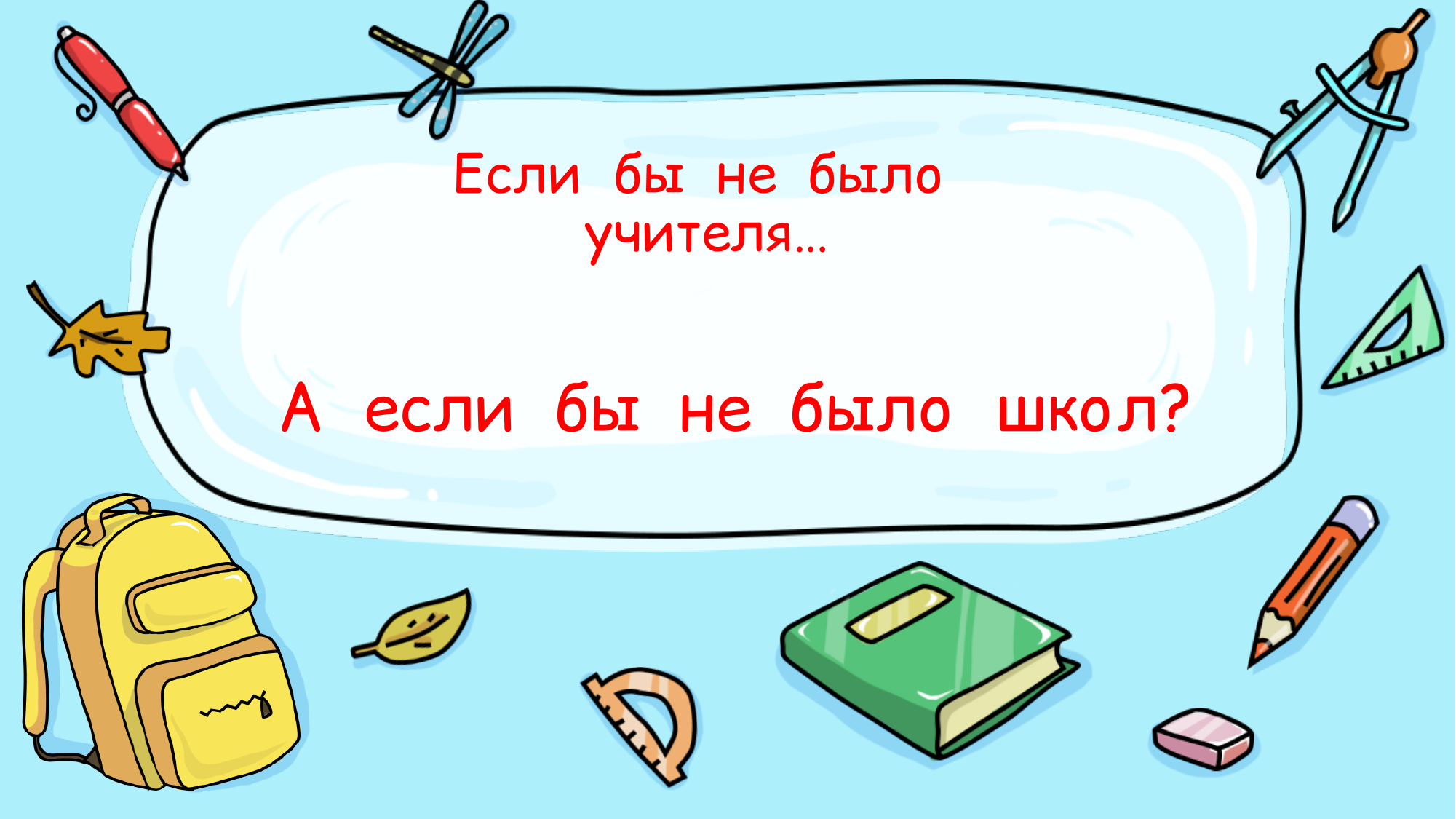

# Если  бы  не  было учителя…
А  если  бы  не  было  школ?